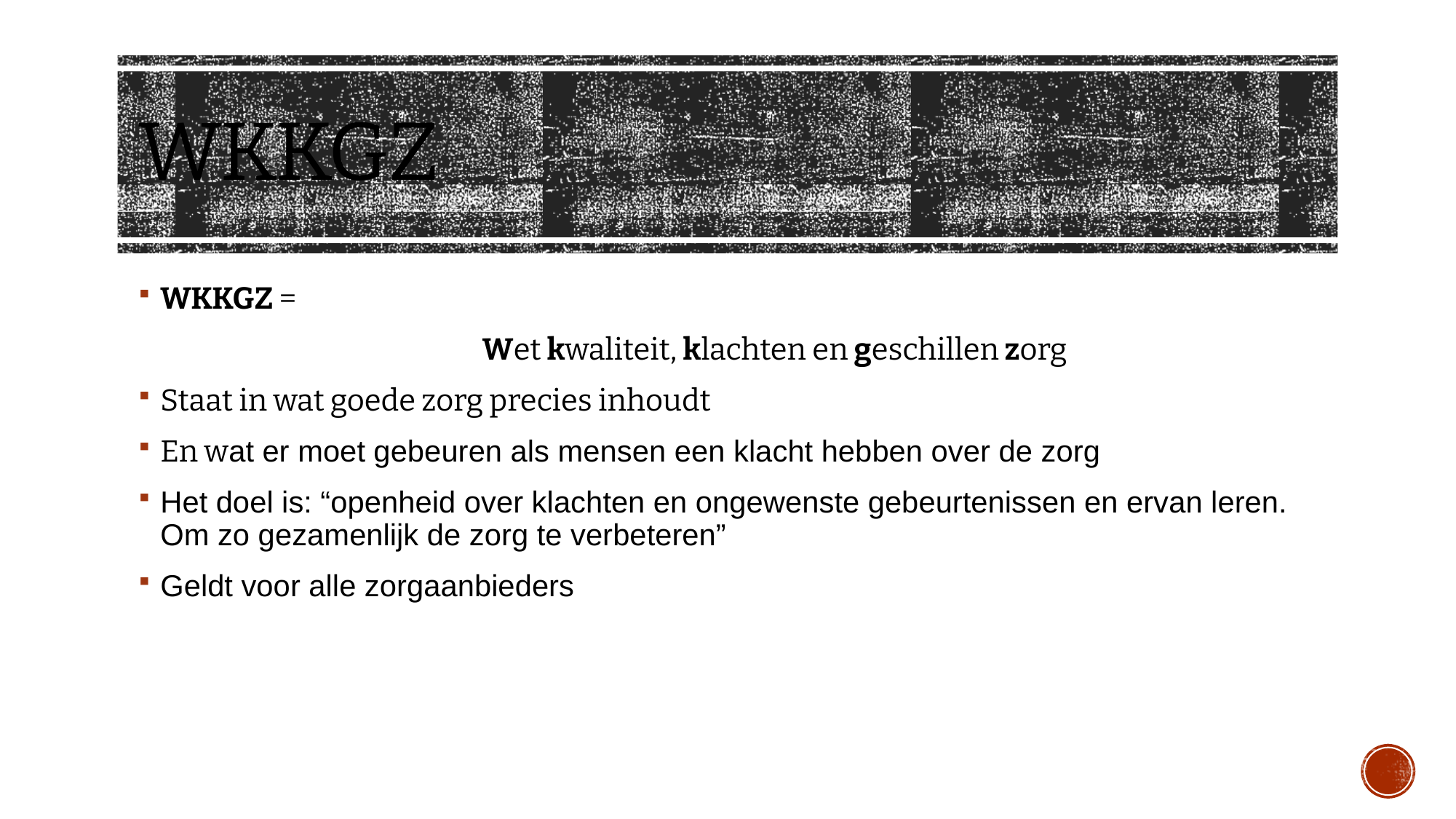

# wkkgz

WKKGZ =
			   Wet kwaliteit, klachten en geschillen zorg
Staat in wat goede zorg precies inhoudt
En wat er moet gebeuren als mensen een klacht hebben over de zorg
Het doel is: “openheid over klachten en ongewenste gebeurtenissen en ervan leren. Om zo gezamenlijk de zorg te verbeteren”
Geldt voor alle zorgaanbieders